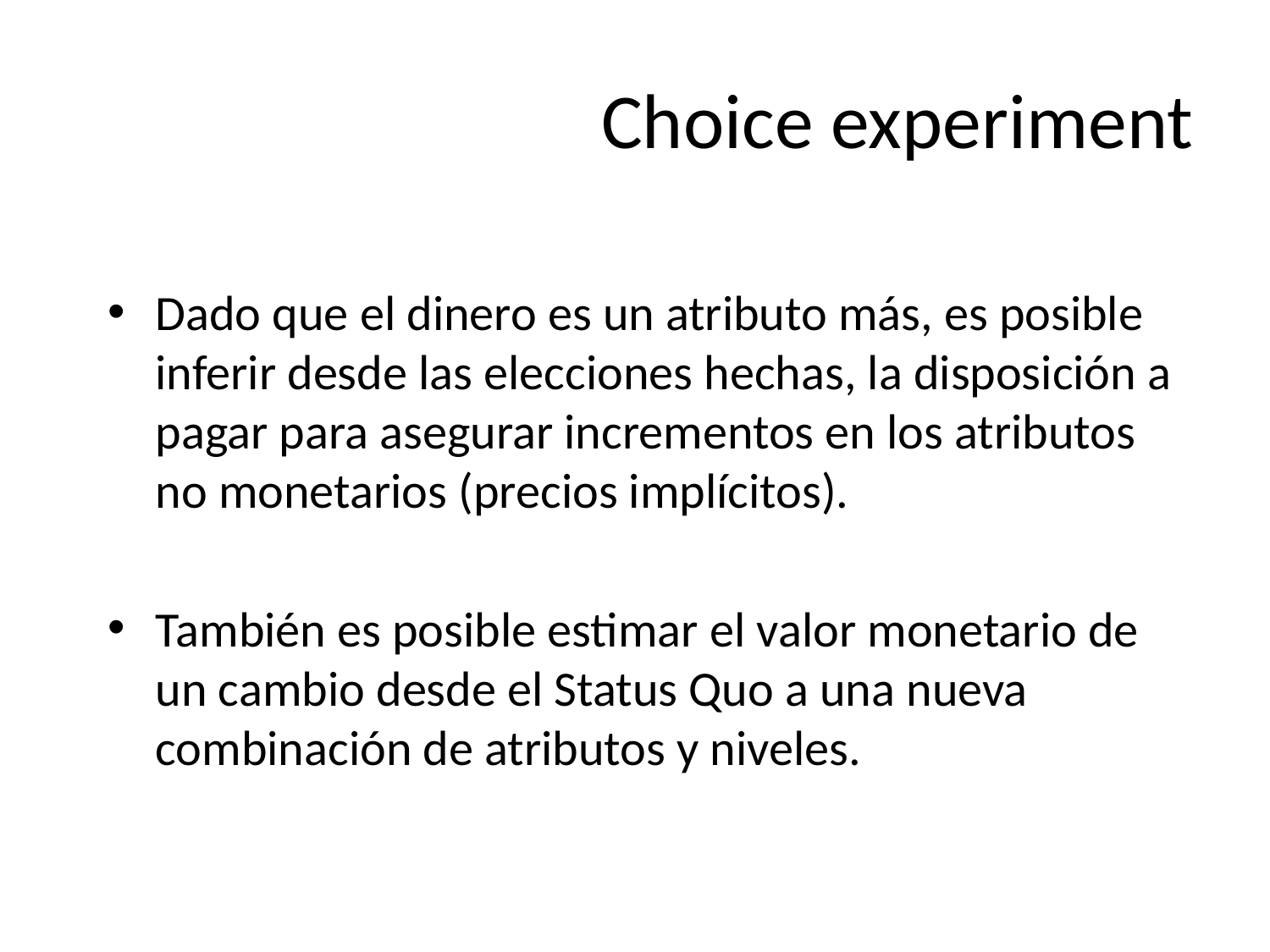

# Choice experiment
Dado que el dinero es un atributo más, es posible inferir desde las elecciones hechas, la disposición a pagar para asegurar incrementos en los atributos no monetarios (precios implícitos).

También es posible estimar el valor monetario de un cambio desde el Status Quo a una nueva combinación de atributos y niveles.